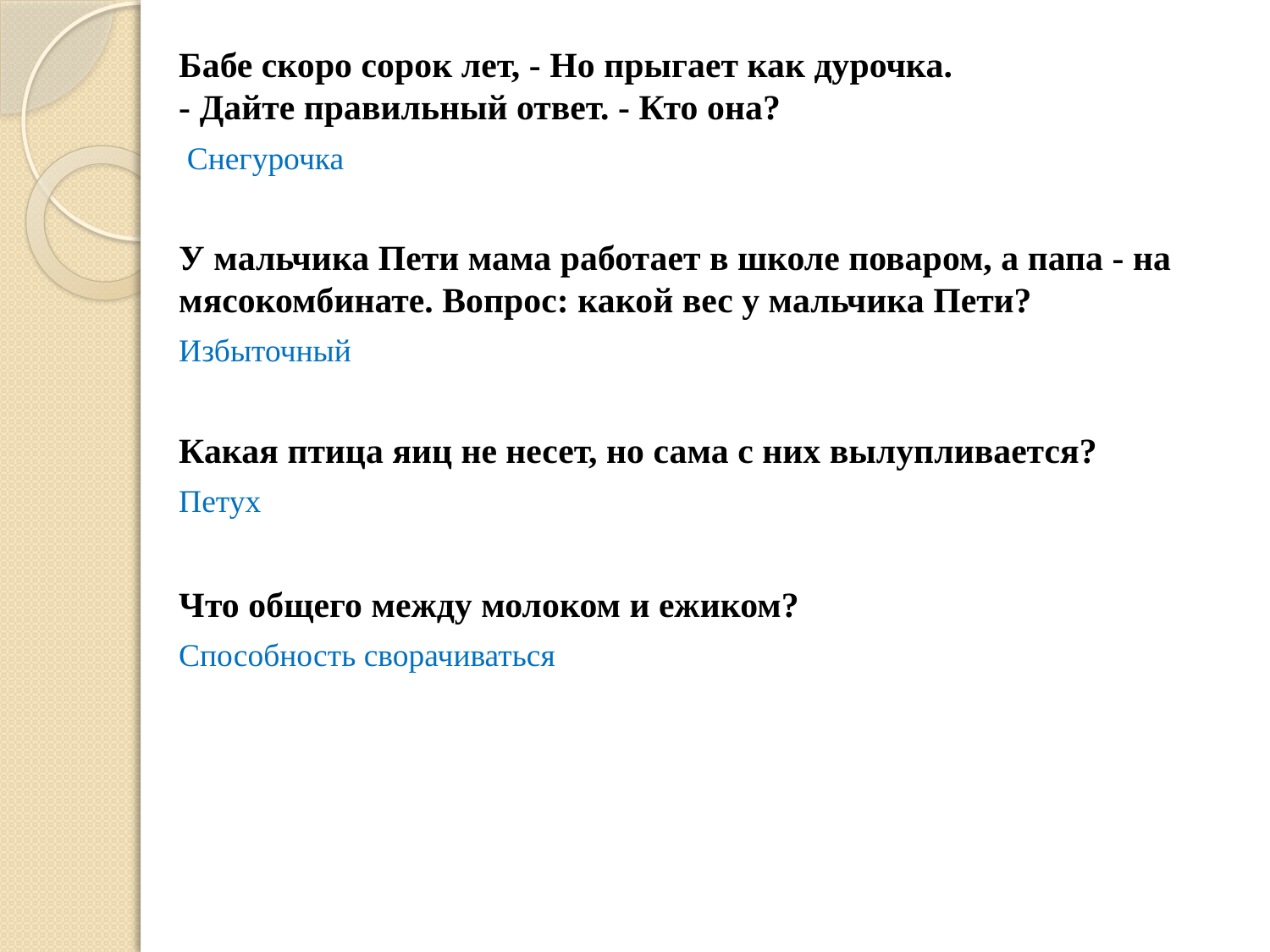

Бабе скоро сорок лет, - Но прыгает как дурочка. 
- Дайте правильный ответ. - Кто она?
 Снегурочка

У мальчика Пети мама работает в школе поваром, а папа - на мясокомбинате. Вопрос: какой вес у мальчика Пети?
Избыточный

Какая птица яиц не несет, но сама с них вылупливается?
Петух

Что общего между молоком и ежиком?
Способность сворачиваться